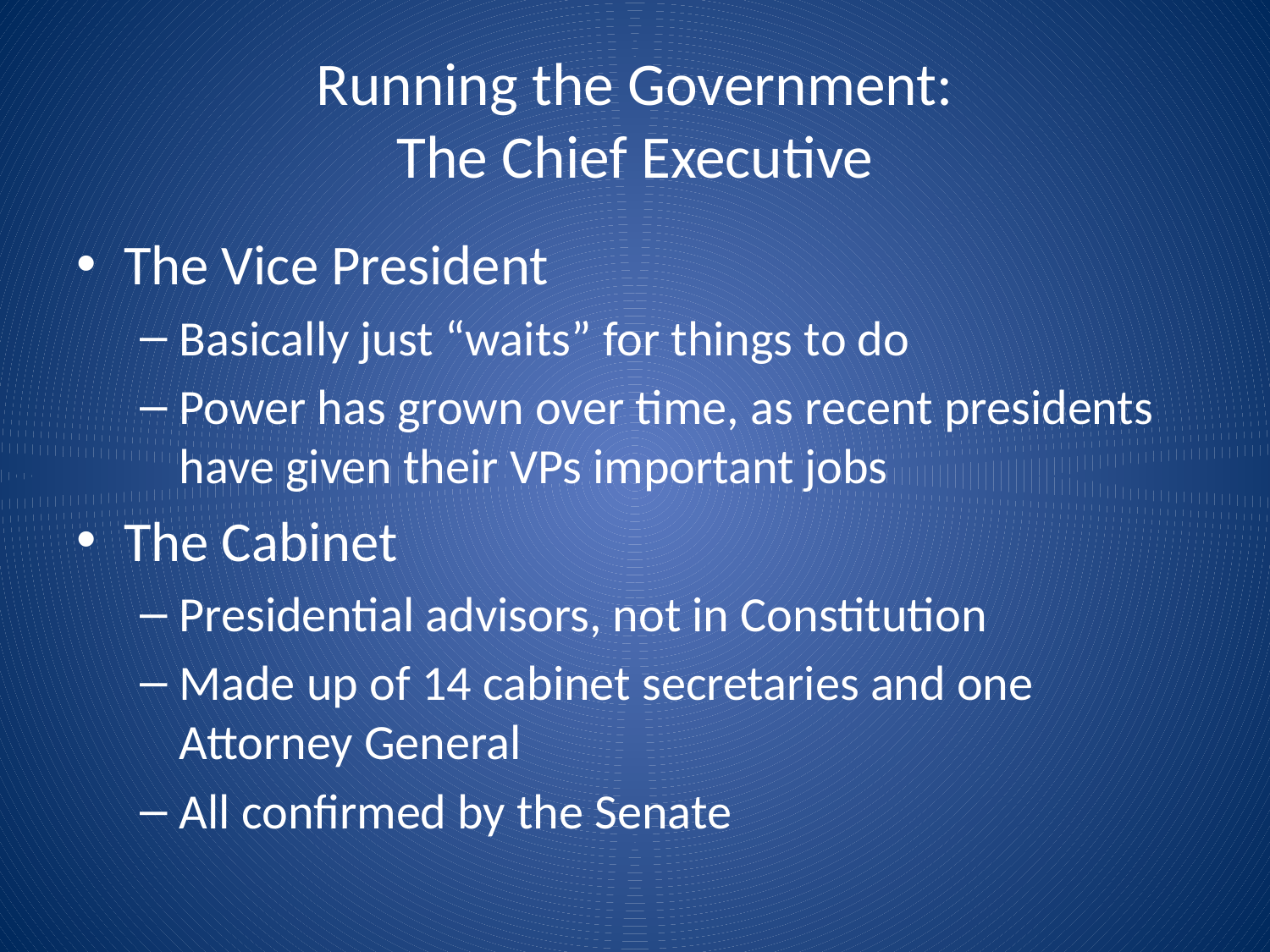

# Running the Government: The Chief Executive
The Vice President
Basically just “waits” for things to do
Power has grown over time, as recent presidents have given their VPs important jobs
The Cabinet
Presidential advisors, not in Constitution
Made up of 14 cabinet secretaries and one Attorney General
All confirmed by the Senate